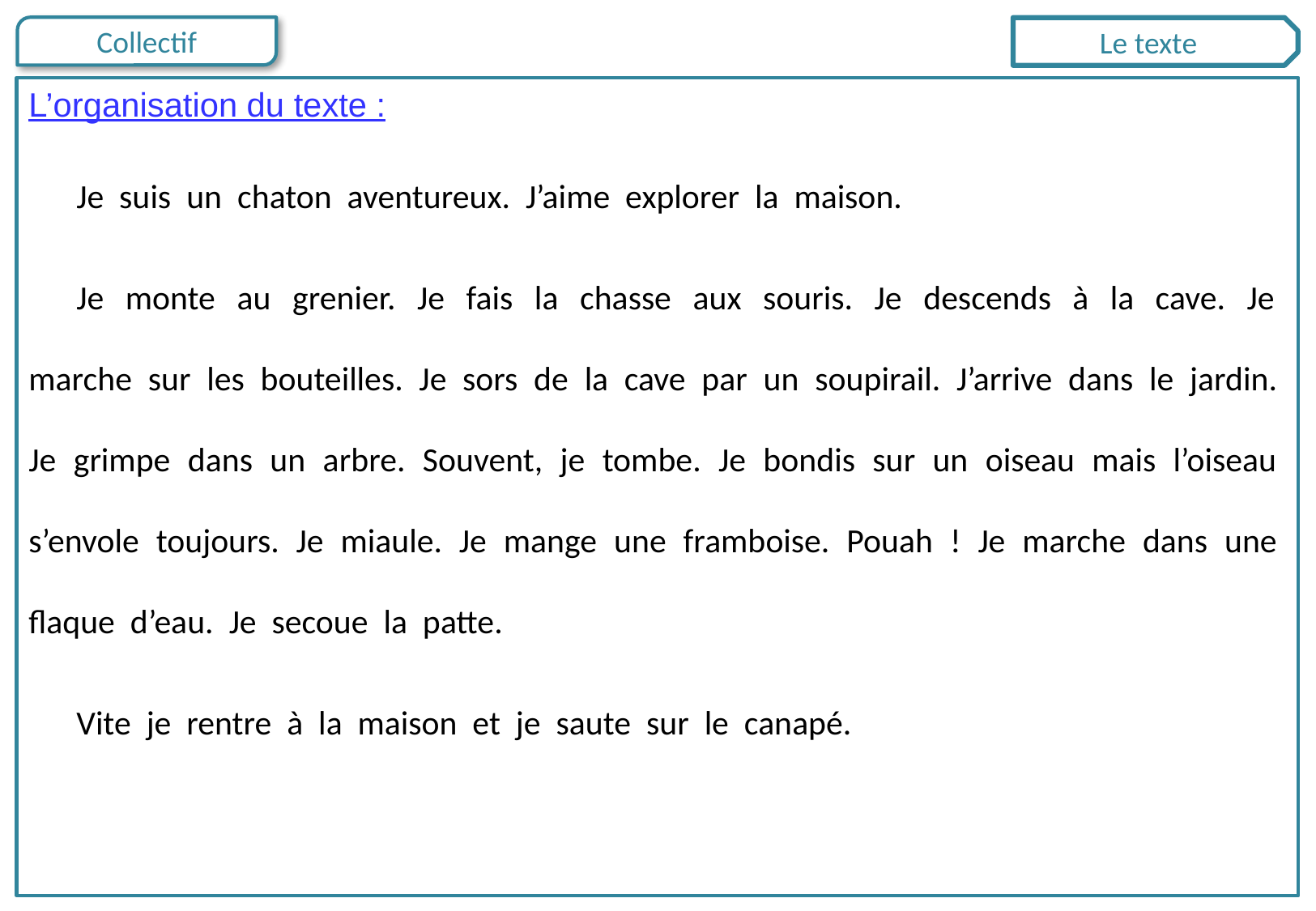

Le texte
L’organisation du texte :
Je  suis  un  chaton  aventureux.  J’aime  explorer  la  maison.
Je  monte  au  grenier.  Je  fais  la  chasse  aux  souris.  Je  descends  à  la  cave.  Je  marche  sur  les  bouteilles.  Je  sors  de  la  cave  par  un  soupirail.  J’arrive  dans  le  jardin.  Je  grimpe  dans  un  arbre.  Souvent,  je  tombe.  Je  bondis  sur  un  oiseau  mais  l’oiseau  s’envole  toujours.  Je  miaule.  Je  mange  une  framboise.  Pouah  !  Je  marche  dans  une  flaque  d’eau.  Je  secoue  la  patte.
Vite  je  rentre  à  la  maison  et  je  saute  sur  le  canapé.